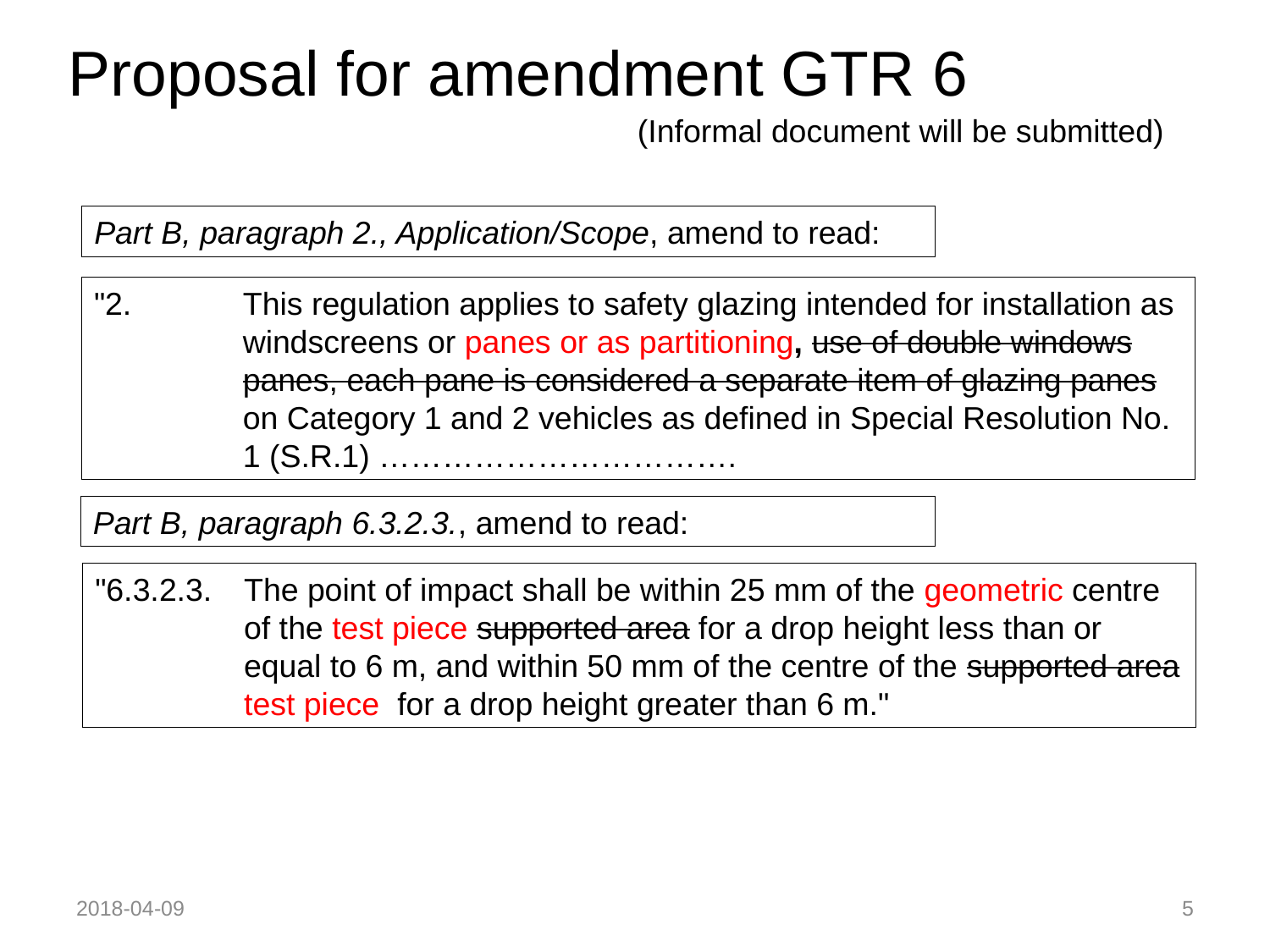

Proposal for amendment GTR 6
(Informal document will be submitted)
Part B, paragraph 2., Application/Scope, amend to read:
"2.	This regulation applies to safety glazing intended for installation as windscreens or panes or as partitioning, use of double windows panes, each pane is considered a separate item of glazing panes on Category 1 and 2 vehicles as defined in Special Resolution No. 1 (S.R.1) …………………………….
Part B, paragraph 6.3.2.3., amend to read:
"6.3.2.3.	The point of impact shall be within 25 mm of the geometric centre of the test piece supported area for a drop height less than or equal to 6 m, and within 50 mm of the centre of the supported area test piece  for a drop height greater than 6 m."
2018-04-09
5